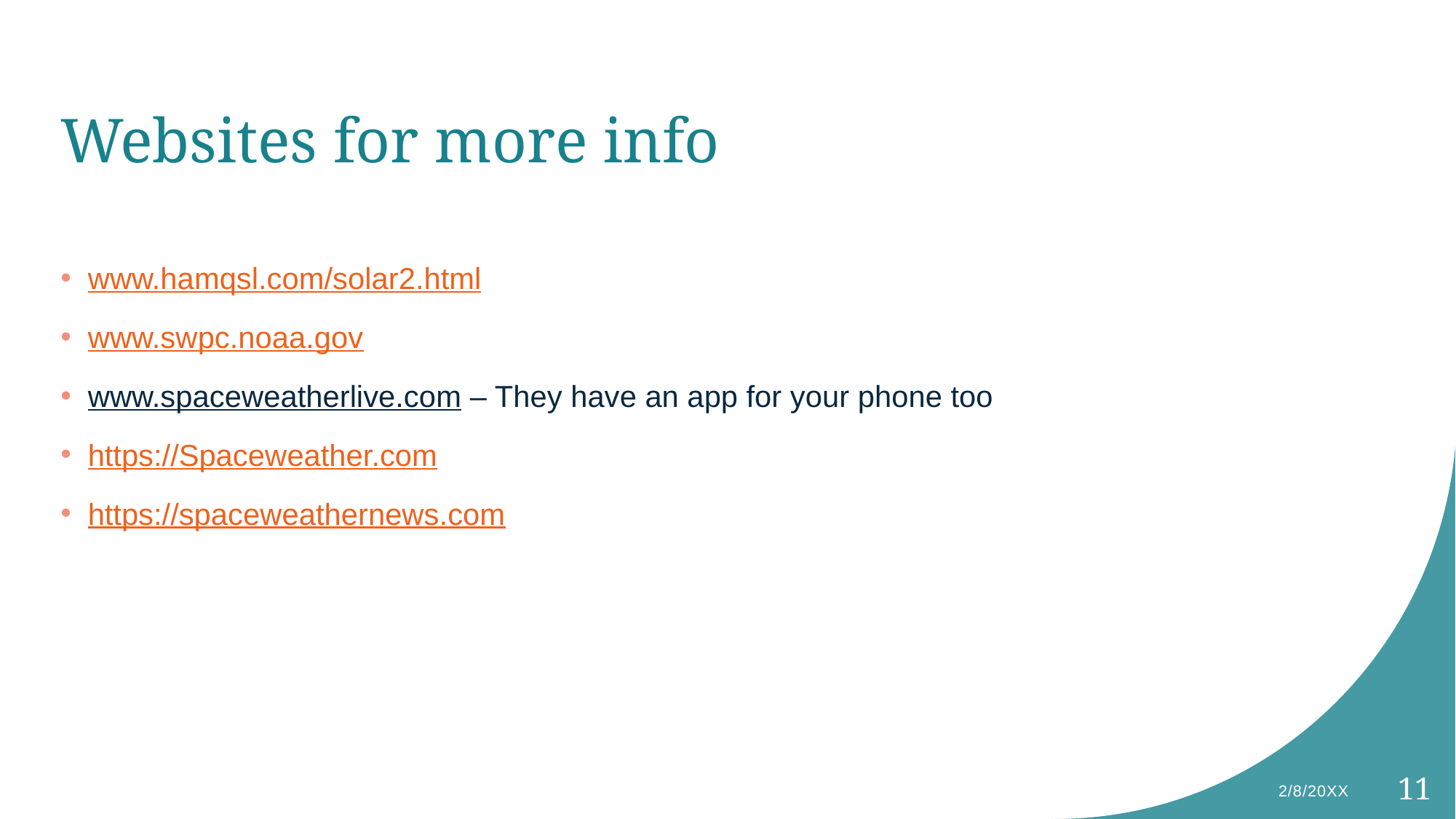

# Websites for more info
www.hamqsl.com/solar2.html
www.swpc.noaa.gov
www.spaceweatherlive.com – They have an app for your phone too
https://Spaceweather.com
https://spaceweathernews.com

2/8/20XX
11